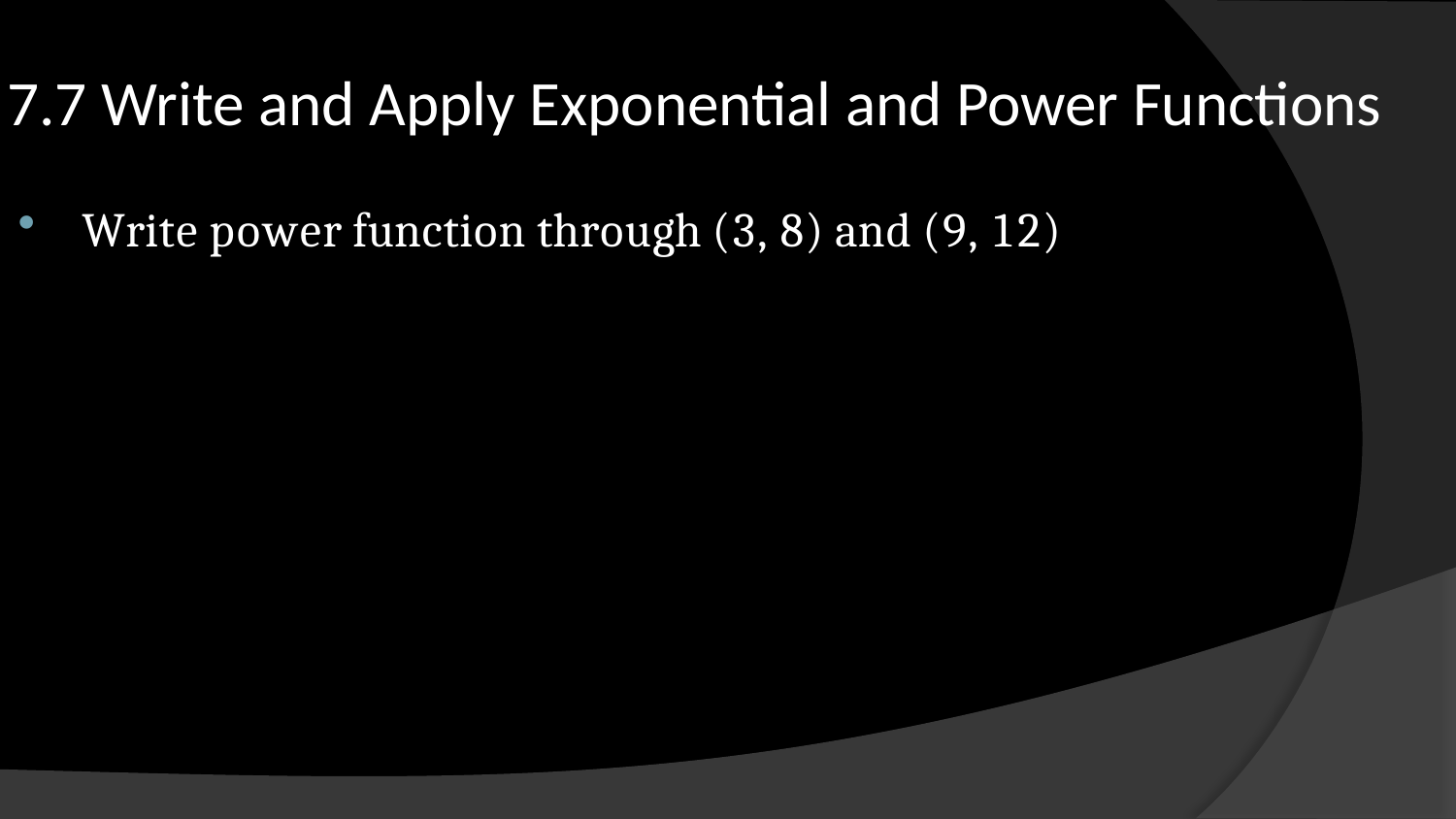

# 7.7 Write and Apply Exponential and Power Functions
Write power function through (3, 8) and (9, 12)